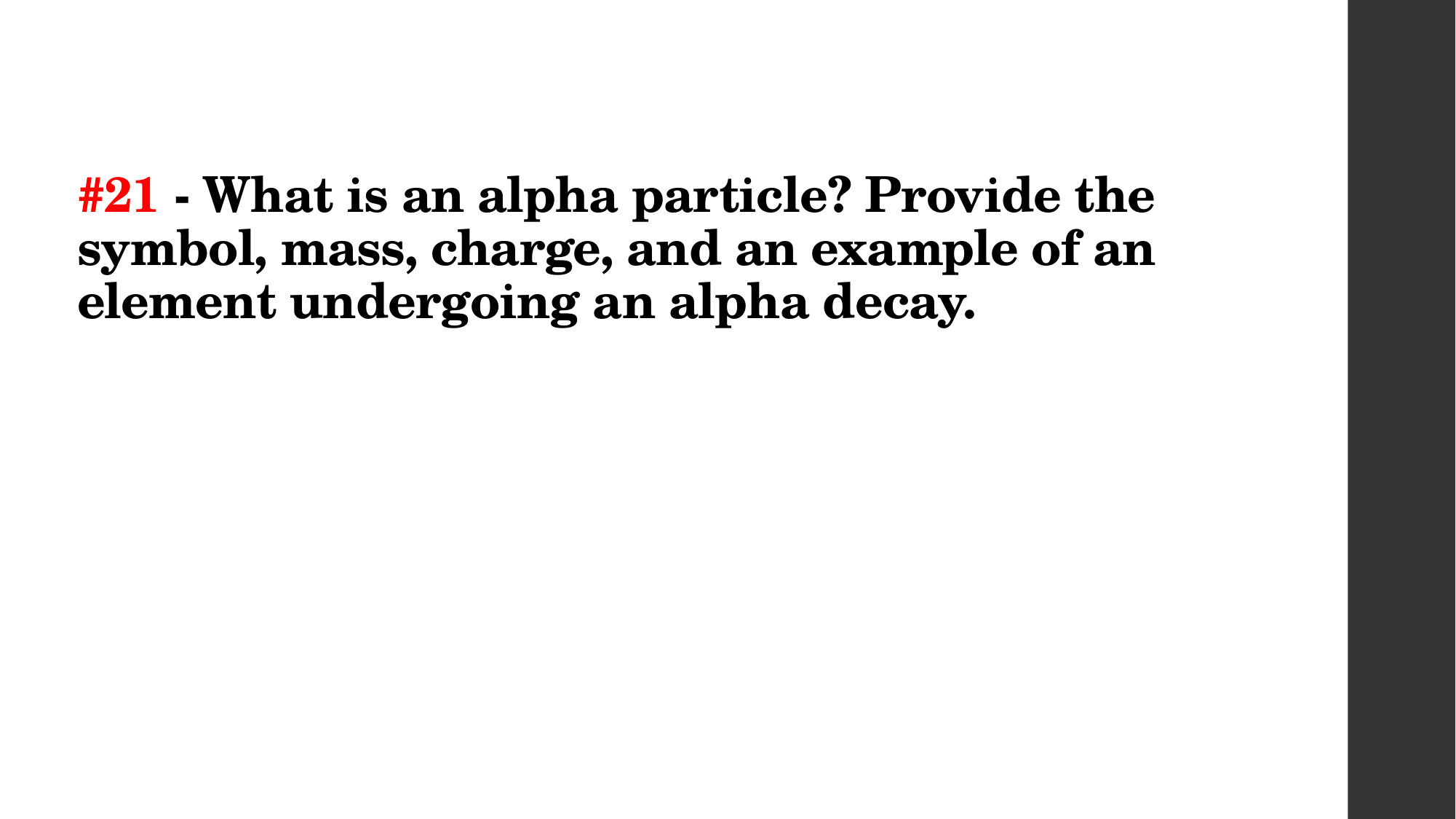

# #21 - What is an alpha particle? Provide the symbol, mass, charge, and an example of an element undergoing an alpha decay.